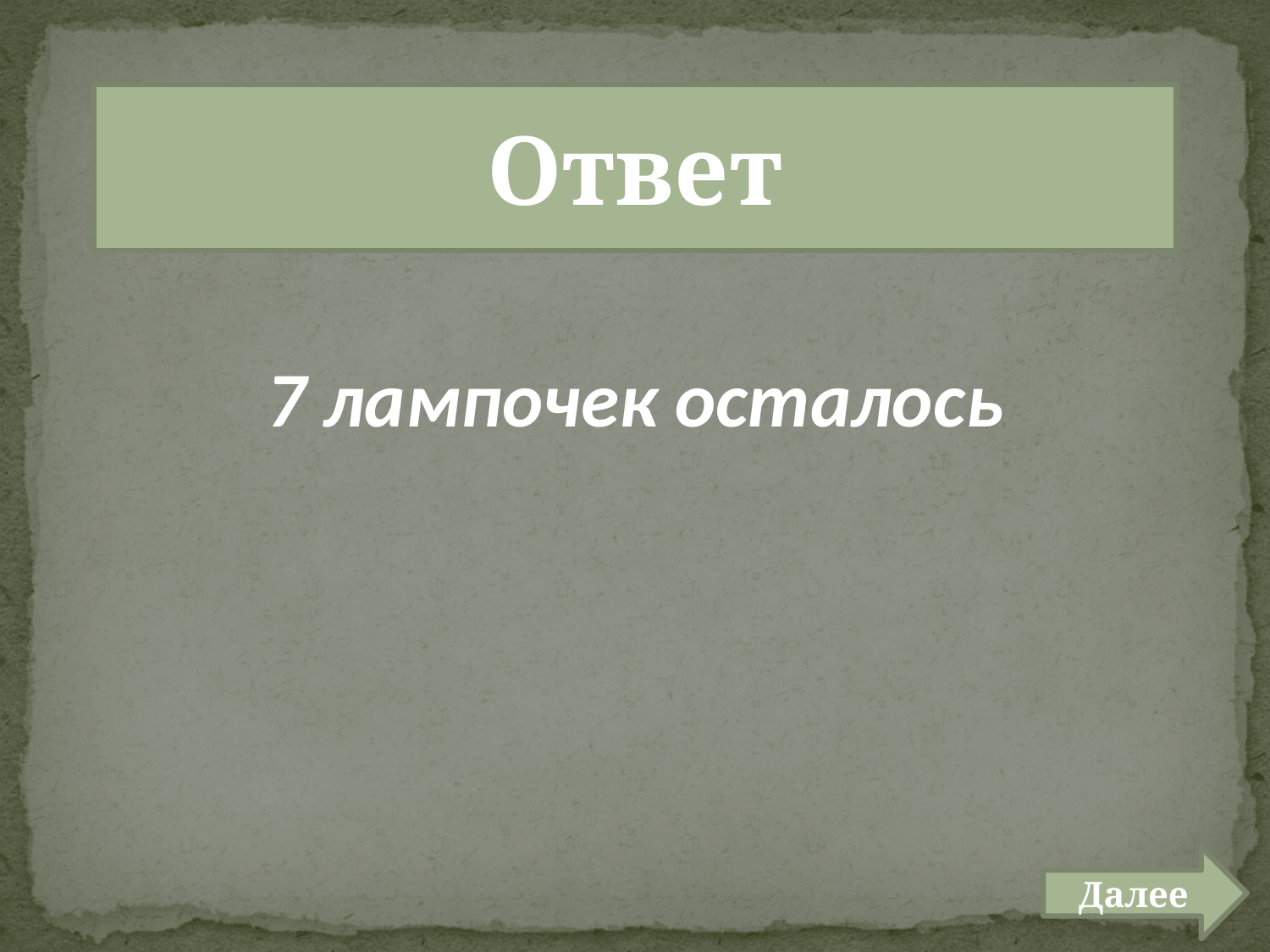

# ответ лог задачи 100
Ответ
7 лампочек осталось
Далее